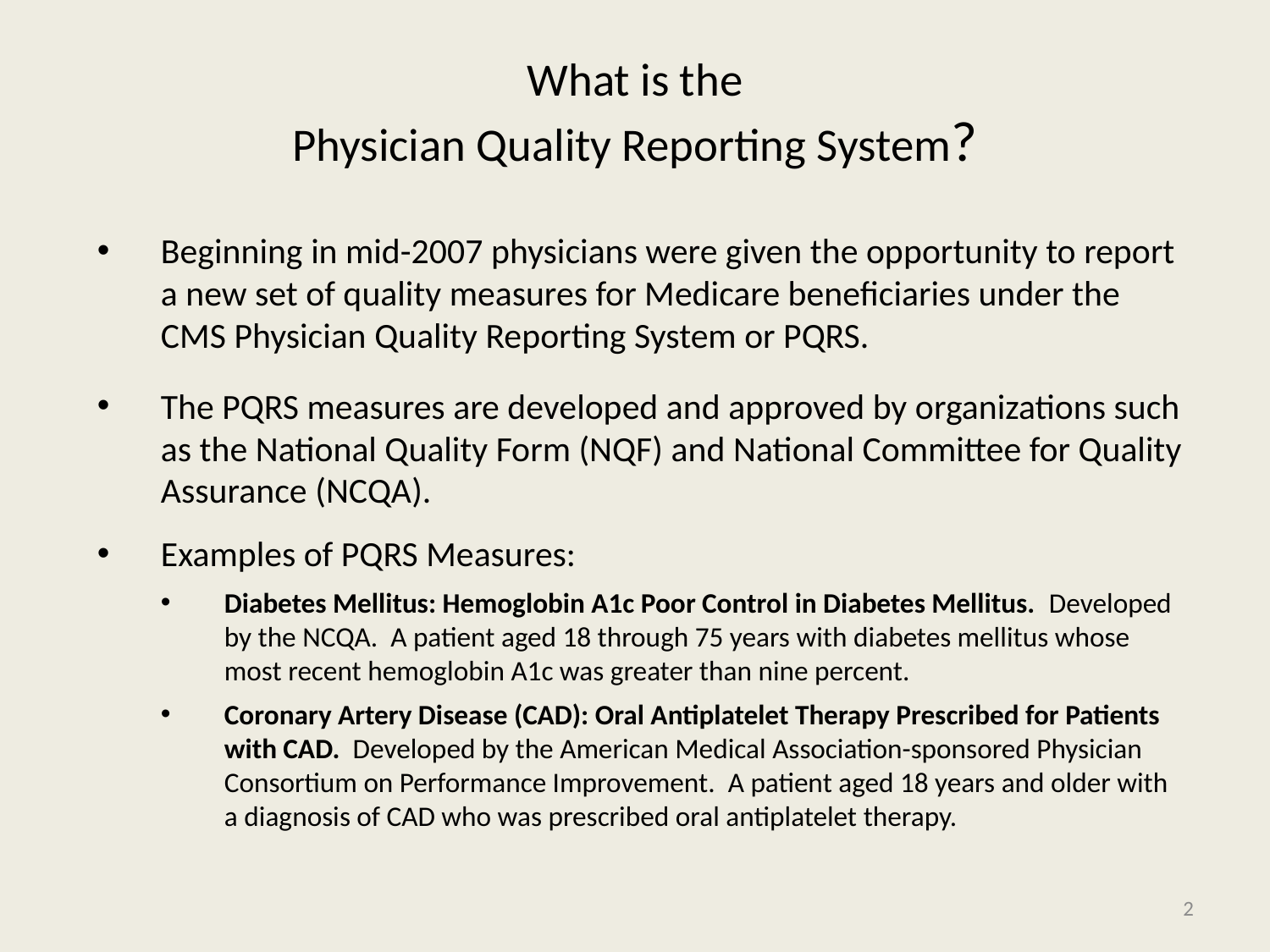

# What is the Physician Quality Reporting System?
Beginning in mid-2007 physicians were given the opportunity to report a new set of quality measures for Medicare beneficiaries under the CMS Physician Quality Reporting System or PQRS.
The PQRS measures are developed and approved by organizations such as the National Quality Form (NQF) and National Committee for Quality Assurance (NCQA).
Examples of PQRS Measures:
Diabetes Mellitus: Hemoglobin A1c Poor Control in Diabetes Mellitus.  Developed by the NCQA.  A patient aged 18 through 75 years with diabetes mellitus whose most recent hemoglobin A1c was greater than nine percent.
Coronary Artery Disease (CAD): Oral Antiplatelet Therapy Prescribed for Patients with CAD.  Developed by the American Medical Association-sponsored Physician Consortium on Performance Improvement.  A patient aged 18 years and older with a diagnosis of CAD who was prescribed oral antiplatelet therapy.

2